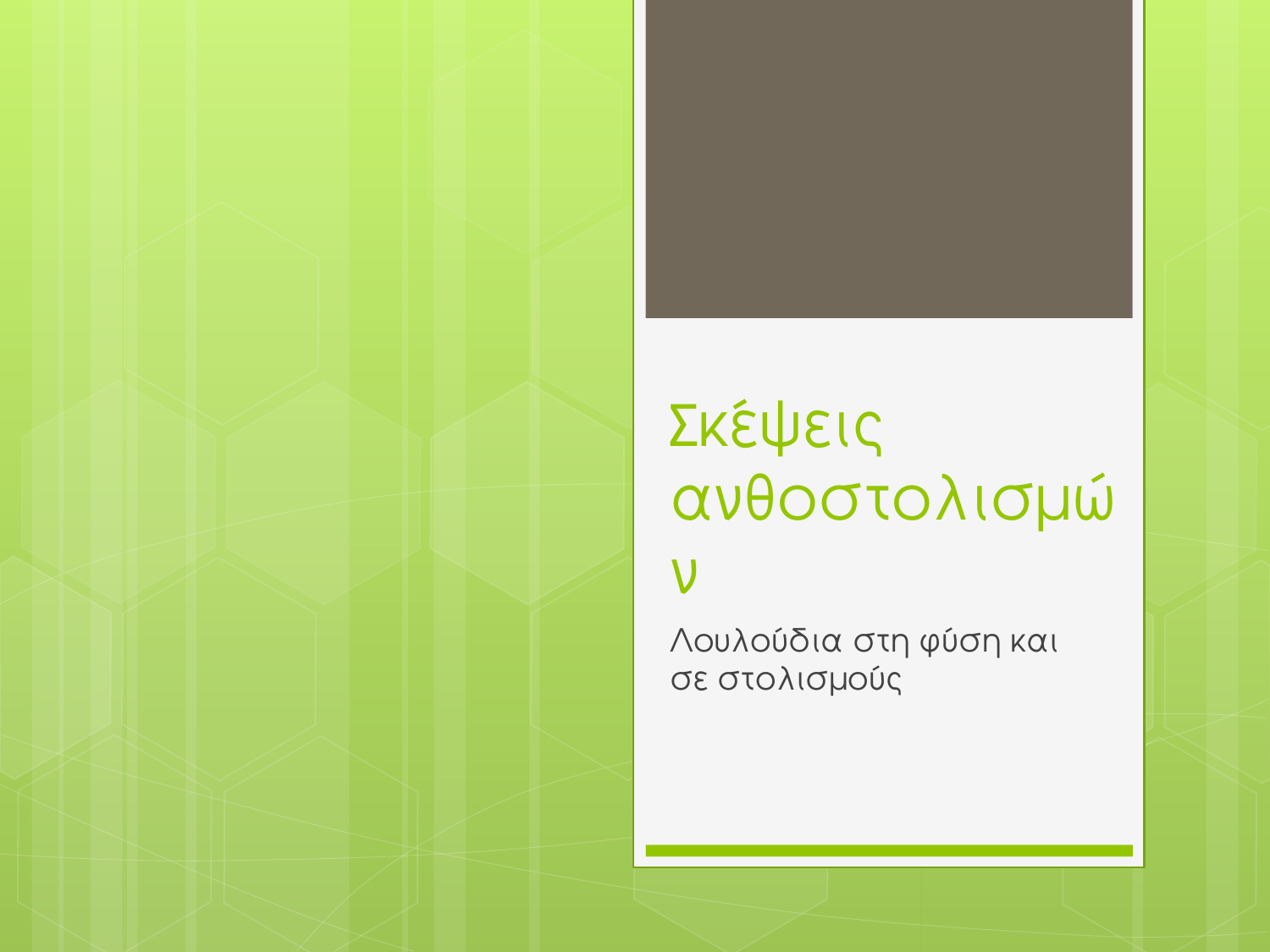

# Σκέψεις ανθοστολισμών
Λουλούδια στη φύση και σε στολισμούς